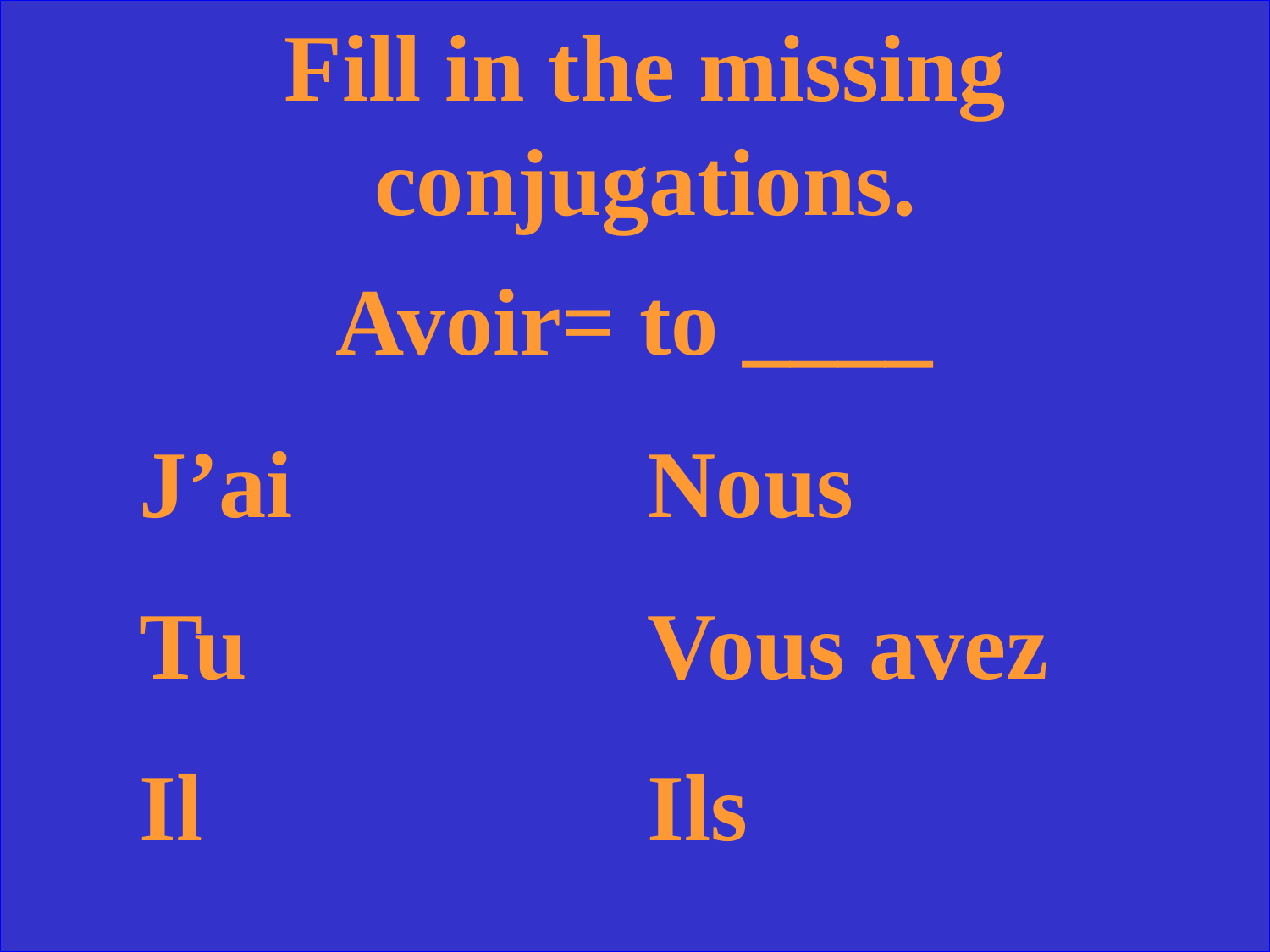

Fill in the missing conjugations.
Avoir= to ____
J’ai			Nous
Tu				Vous avez
Il				Ils